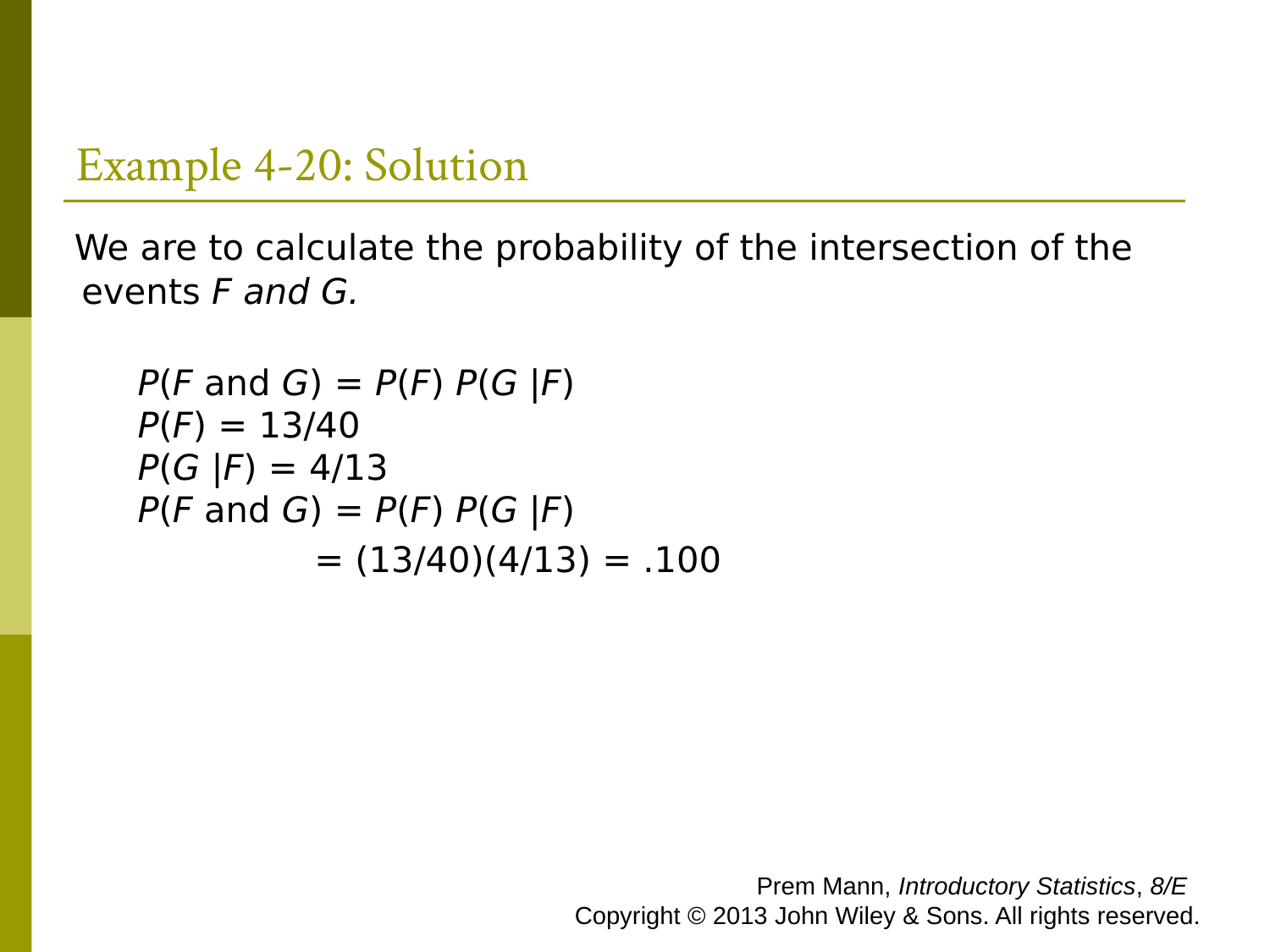

# Example 4-20: Solution
   We are to calculate the probability of the intersection of the events F and G.
     P(F and G) = P(F) P(G |F)
     P(F) = 13/40
     P(G |F) = 4/13
     P(F and G) = P(F) P(G |F)
                         = (13/40)(4/13) = .100
                          Prem Mann, Introductory Statistics, 8/E Copyright © 2013 John Wiley & Sons. All rights reserved.